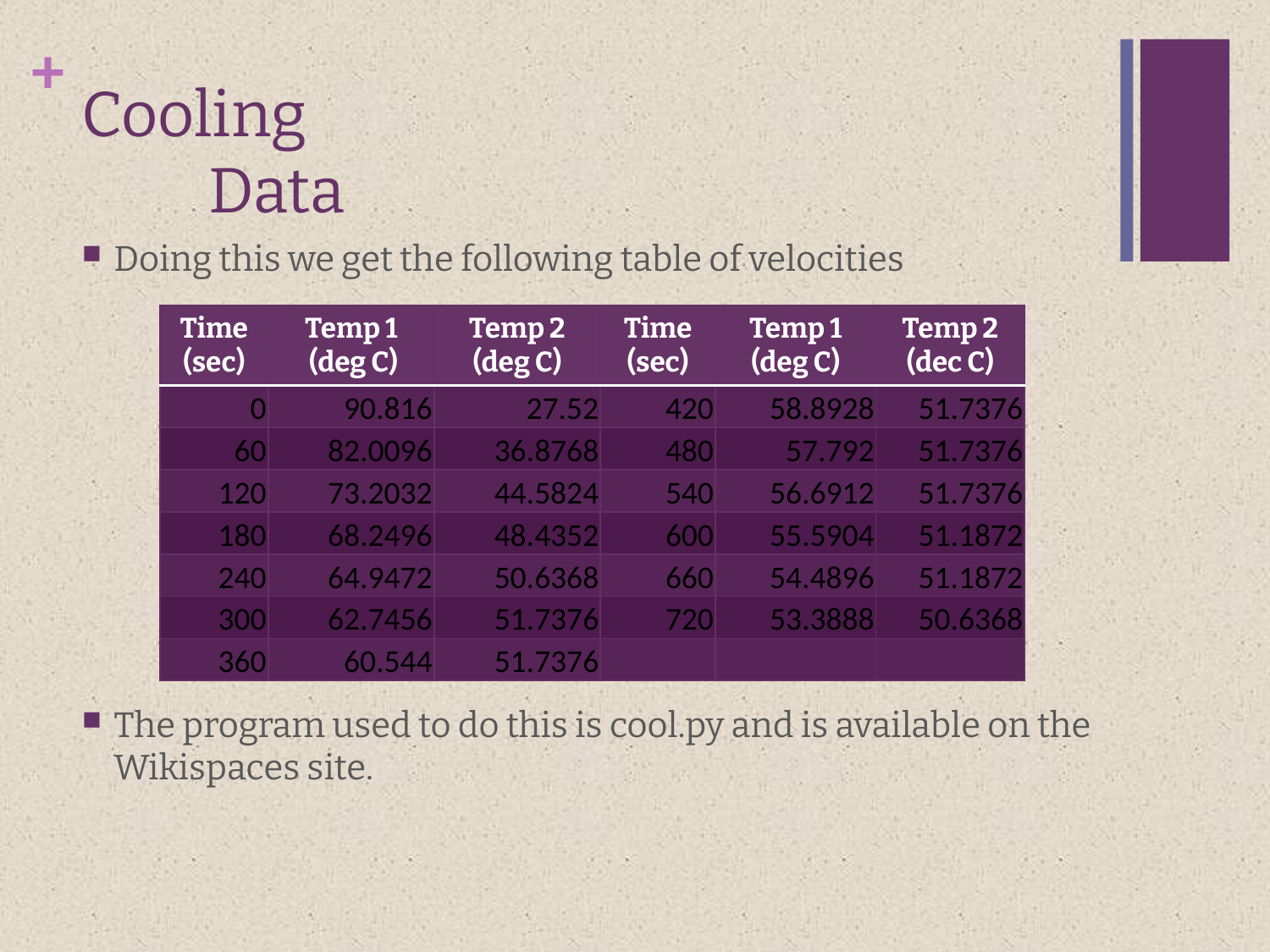

# Cooling Data
Doing this we get the following table of velocities

The program used to do this is cool.py and is available on the Wikispaces site.

| Time (sec) | Temp 1 (deg C) | Temp 2 (deg C) | Time (sec) | Temp 1 (deg C) | Temp 2 (dec C) |
| --- | --- | --- | --- | --- | --- |
| 0 | 90.816 | 27.52 | 420 | 58.8928 | 51.7376 |
| 60 | 82.0096 | 36.8768 | 480 | 57.792 | 51.7376 |
| 120 | 73.2032 | 44.5824 | 540 | 56.6912 | 51.7376 |
| 180 | 68.2496 | 48.4352 | 600 | 55.5904 | 51.1872 |
| 240 | 64.9472 | 50.6368 | 660 | 54.4896 | 51.1872 |
| 300 | 62.7456 | 51.7376 | 720 | 53.3888 | 50.6368 |
| 360 | 60.544 | 51.7376 |  |  |  |